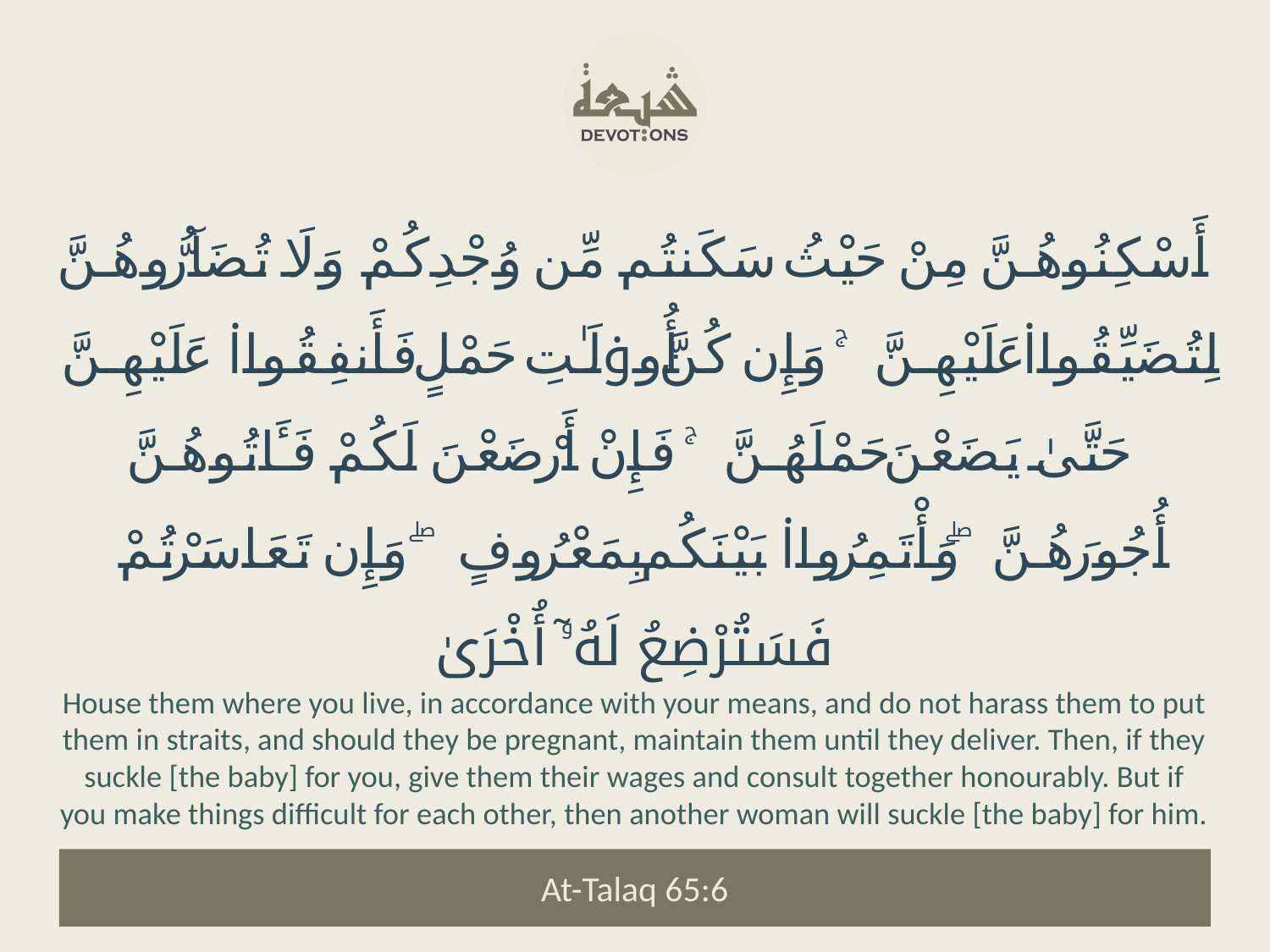

أَسْكِنُوهُنَّ مِنْ حَيْثُ سَكَنتُم مِّن وُجْدِكُمْ وَلَا تُضَآرُّوهُنَّ لِتُضَيِّقُوا۟ عَلَيْهِنَّ ۚ وَإِن كُنَّ أُو۟لَـٰتِ حَمْلٍ فَأَنفِقُوا۟ عَلَيْهِنَّ حَتَّىٰ يَضَعْنَ حَمْلَهُنَّ ۚ فَإِنْ أَرْضَعْنَ لَكُمْ فَـَٔاتُوهُنَّ أُجُورَهُنَّ ۖ وَأْتَمِرُوا۟ بَيْنَكُم بِمَعْرُوفٍ ۖ وَإِن تَعَاسَرْتُمْ فَسَتُرْضِعُ لَهُۥٓ أُخْرَىٰ
House them where you live, in accordance with your means, and do not harass them to put them in straits, and should they be pregnant, maintain them until they deliver. Then, if they suckle [the baby] for you, give them their wages and consult together honourably. But if you make things difficult for each other, then another woman will suckle [the baby] for him.
At-Talaq 65:6